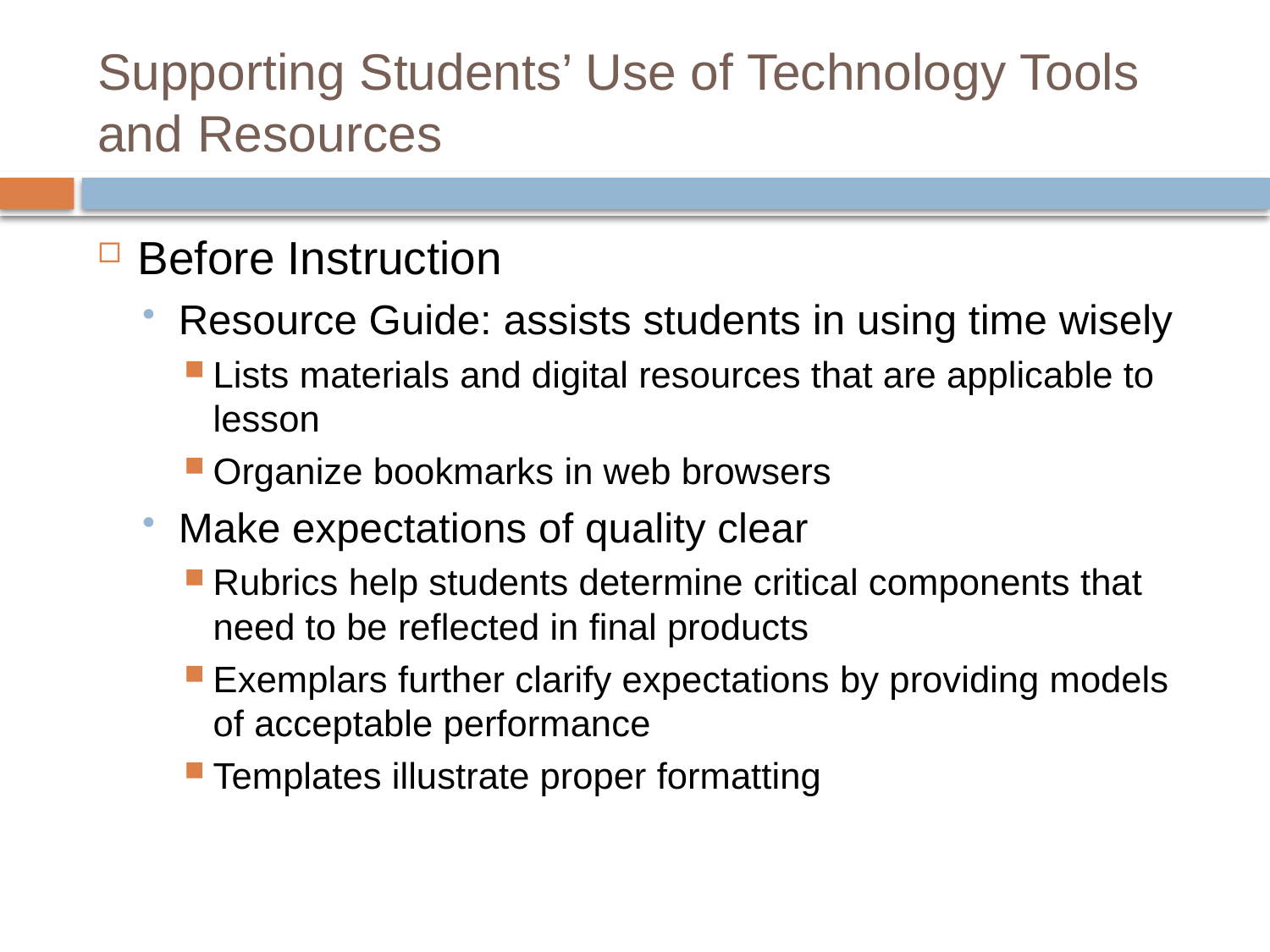

# Supporting Students’ Use of Technology Tools and Resources
Before Instruction
Resource Guide: assists students in using time wisely
Lists materials and digital resources that are applicable to lesson
Organize bookmarks in web browsers
Make expectations of quality clear
Rubrics help students determine critical components that need to be reflected in final products
Exemplars further clarify expectations by providing models of acceptable performance
Templates illustrate proper formatting